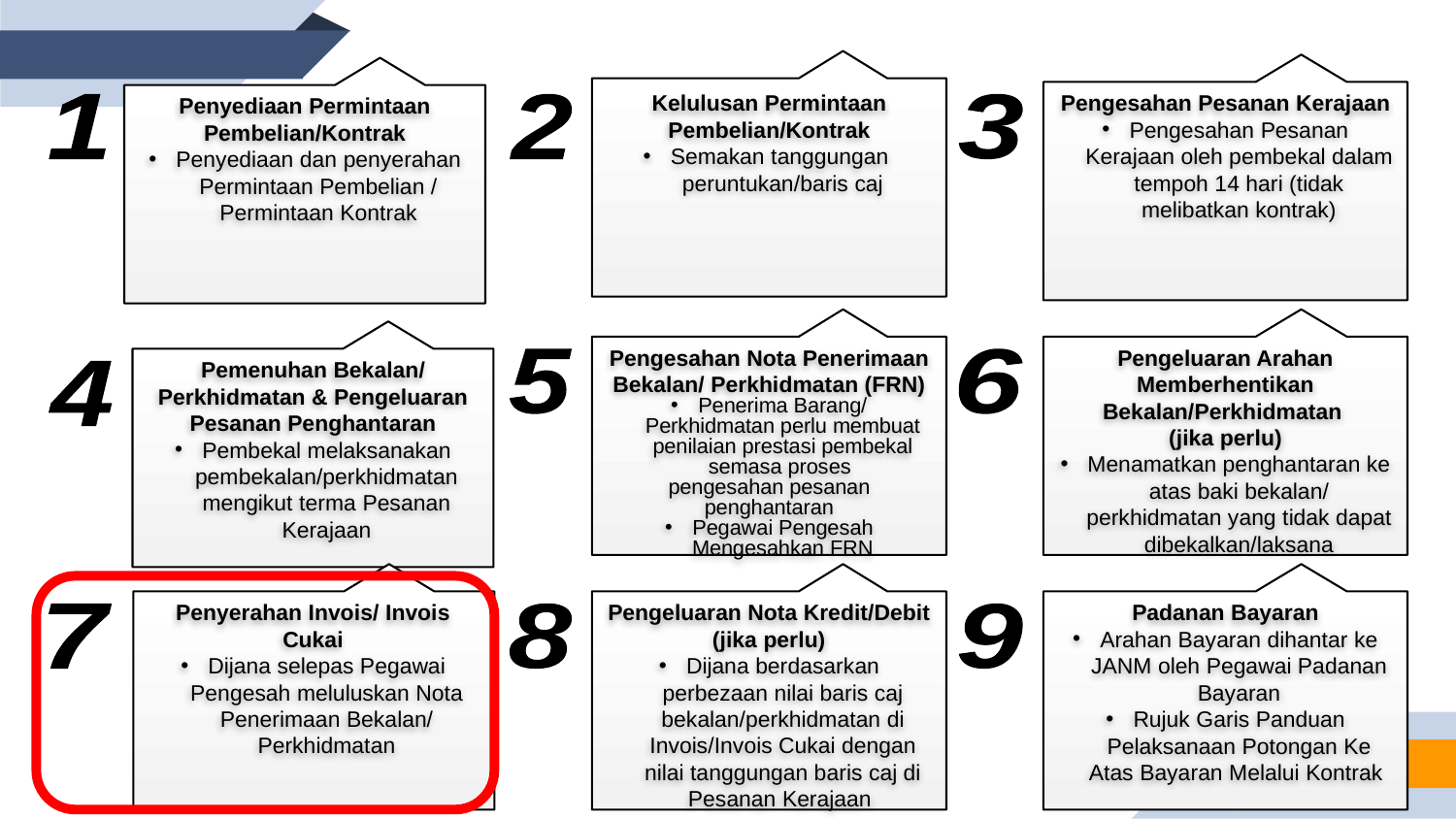

Kelulusan Permintaan Pembelian/Kontrak
Semakan tanggungan  peruntukan/baris caj
2
Pengesahan Pesanan Kerajaan
Pengesahan Pesanan Kerajaan oleh pembekal dalam tempoh 14 hari (tidak melibatkan kontrak)

3
Penyediaan Permintaan Pembelian/Kontrak
Penyediaan dan penyerahan Permintaan Pembelian / Permintaan Kontrak

1
Pengesahan Nota Penerimaan Bekalan/ Perkhidmatan (FRN)
Penerima Barang/ Perkhidmatan perlu membuat penilaian prestasi pembekal semasa proses
pengesahan pesanan penghantaran
Pegawai Pengesah Mengesahkan FRN

5
Pengeluaran Arahan Memberhentikan Bekalan/Perkhidmatan
(jika perlu)
Menamatkan penghantaran ke atas baki bekalan/ perkhidmatan yang tidak dapat dibekalkan/laksana

6
Pemenuhan Bekalan/ Perkhidmatan & Pengeluaran Pesanan Penghantaran
Pembekal melaksanakan pembekalan/perkhidmatan mengikut terma Pesanan Kerajaan

4

Penyerahan Invois/ Invois Cukai
Dijana selepas Pegawai Pengesah meluluskan Nota Penerimaan Bekalan/ Perkhidmatan

7
Pengeluaran Nota Kredit/Debit (jika perlu)
Dijana berdasarkan perbezaan nilai baris caj bekalan/perkhidmatan di Invois/Invois Cukai dengan nilai tanggungan baris caj di Pesanan Kerajaan

8
Padanan Bayaran
Arahan Bayaran dihantar ke JANM oleh Pegawai Padanan Bayaran
Rujuk Garis Panduan Pelaksanaan Potongan Ke Atas Bayaran Melalui Kontrak

9
44